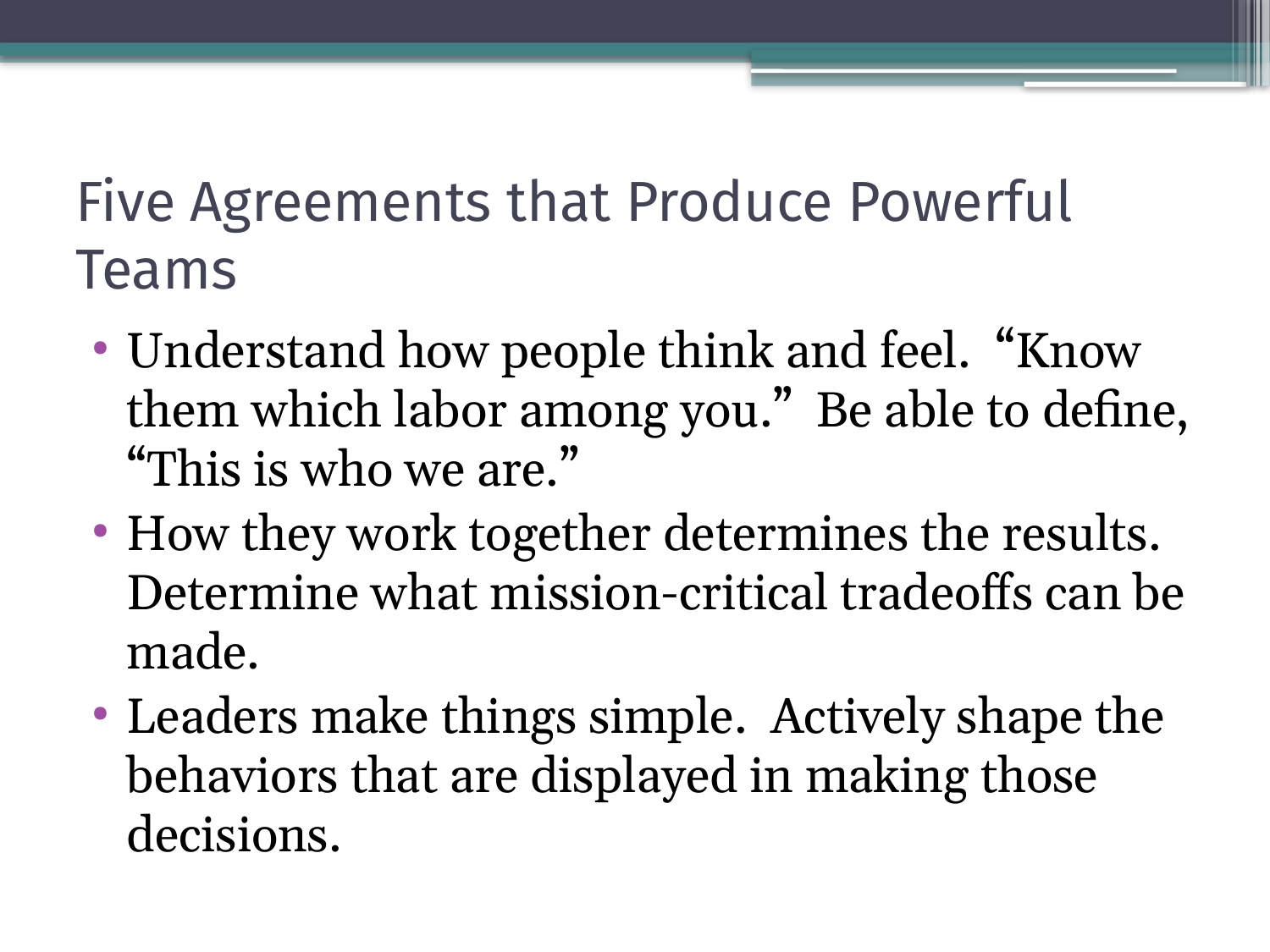

# Five Agreements that Produce Powerful Teams
Understand how people think and feel.  “Know them which labor among you.”  Be able to define, “This is who we are.”
How they work together determines the results.  Determine what mission-critical tradeoffs can be made.
Leaders make things simple.  Actively shape the behaviors that are displayed in making those decisions.